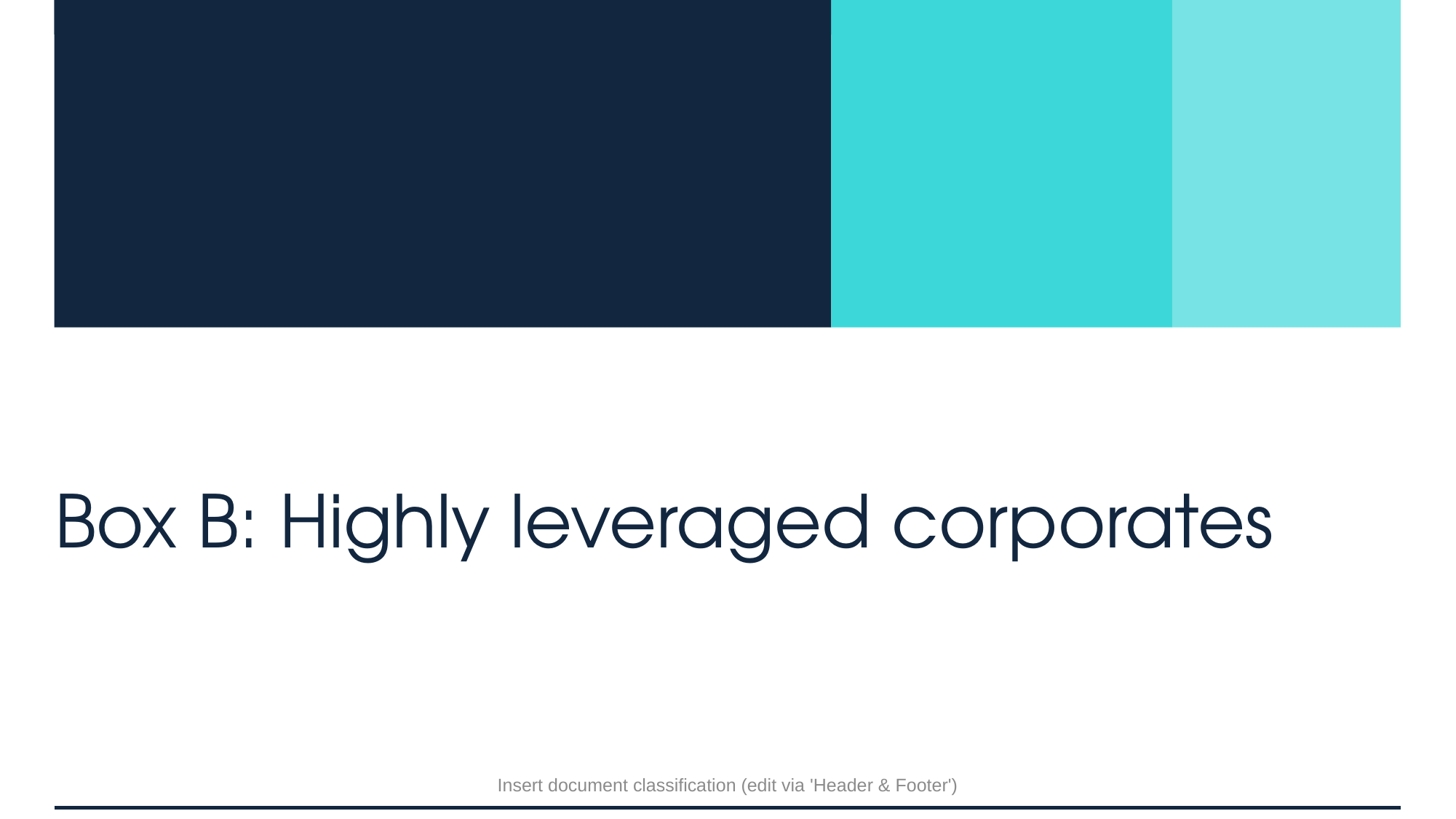

# Box B: Highly leveraged corporates
Insert document classification (edit via 'Header & Footer')